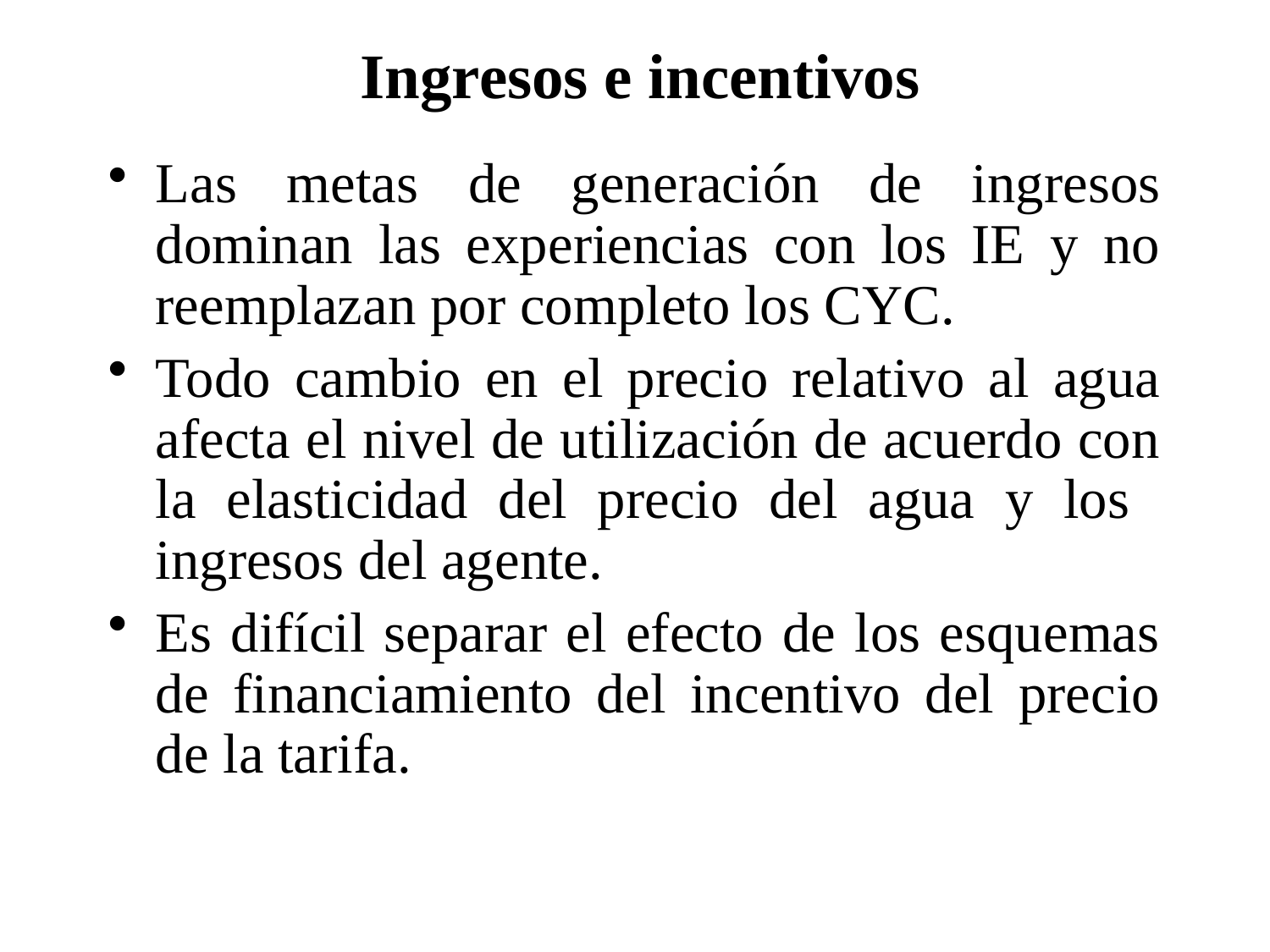

# Ingresos e incentivos
Las metas de generación de ingresos dominan las experiencias con los IE y no reemplazan por completo los CYC.
Todo cambio en el precio relativo al agua afecta el nivel de utilización de acuerdo con la elasticidad del precio del agua y los  ingresos del agente.
Es difícil separar el efecto de los esquemas de financiamiento del incentivo del precio de la tarifa.